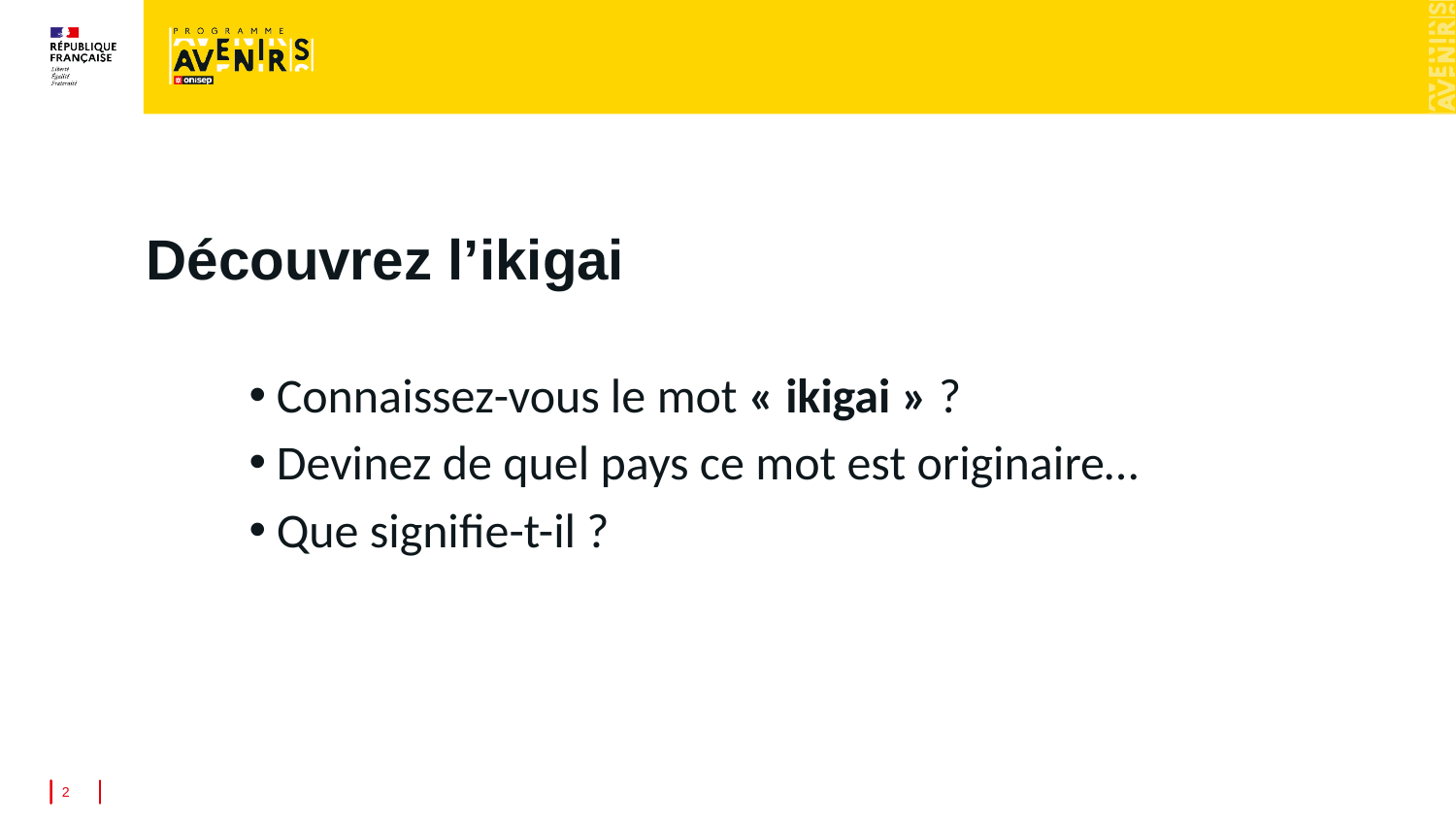

Découvrez l’ikigai
Connaissez-vous le mot « ikigai » ?
Devinez de quel pays ce mot est originaire…
Que signifie-t-il ?

2